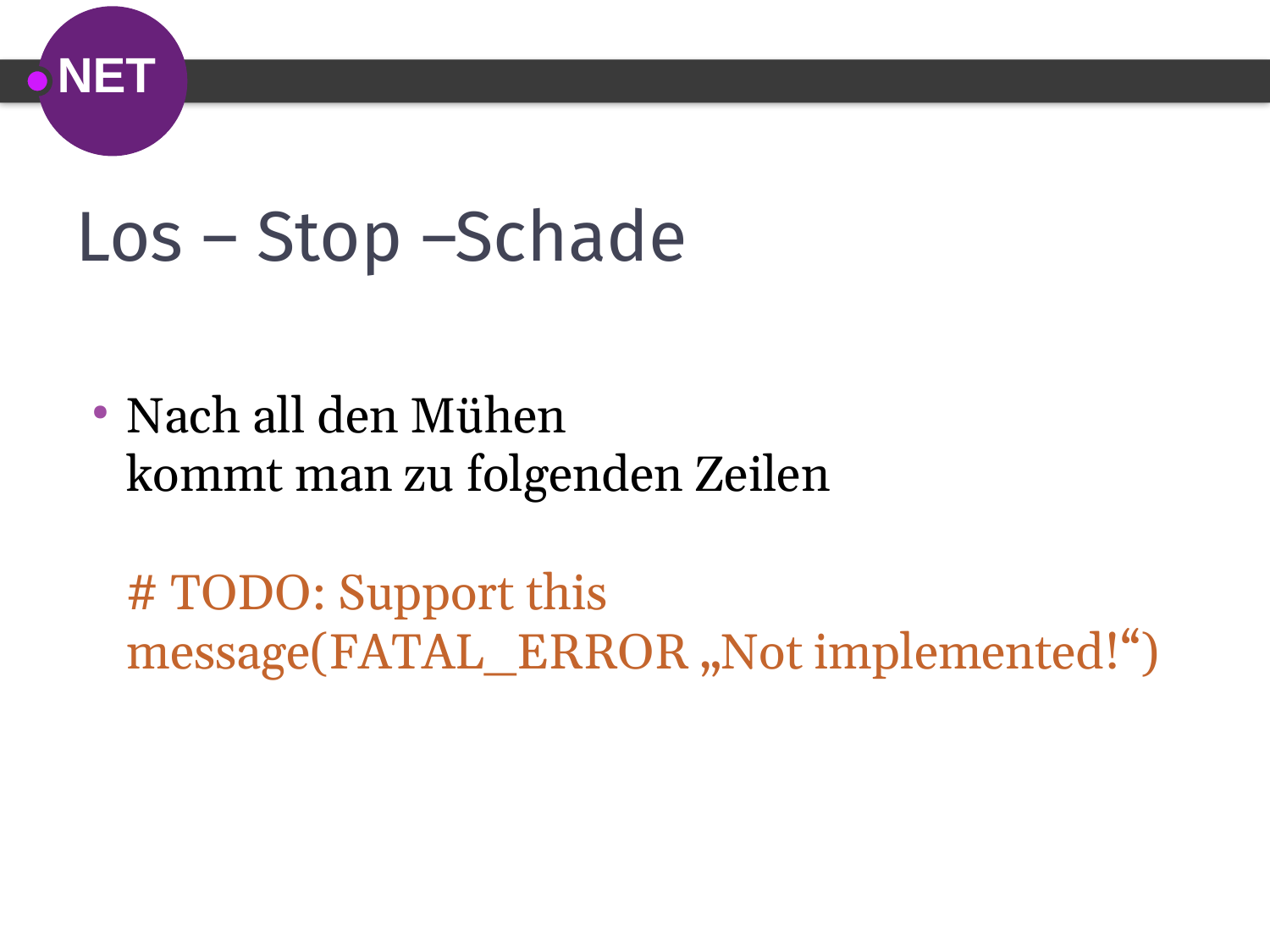

# Los – Stop –Schade

Nach all den Mühen
kommt man zu folgenden Zeilen
# TODO: Support this
message(FATAL_ERROR „Not implemented!“)